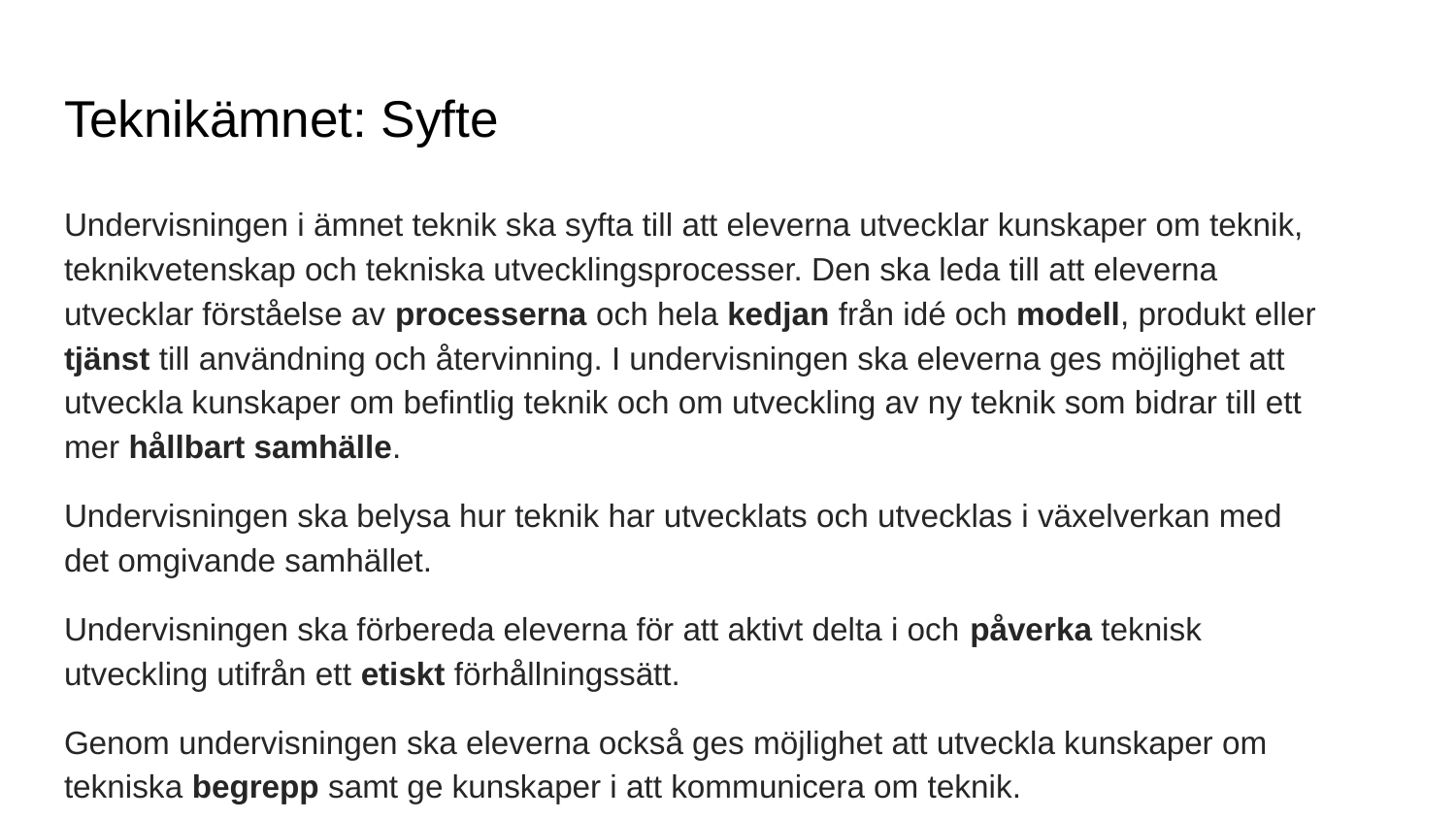

# Teknikämnet: Syfte
Undervisningen i ämnet teknik ska syfta till att eleverna utvecklar kunskaper om teknik, teknikvetenskap och tekniska utvecklingsprocesser. Den ska leda till att eleverna utvecklar förståelse av processerna och hela kedjan från idé och modell, produkt eller tjänst till användning och återvinning. I undervisningen ska eleverna ges möjlighet att utveckla kunskaper om befintlig teknik och om utveckling av ny teknik som bidrar till ett mer hållbart samhälle.
Undervisningen ska belysa hur teknik har utvecklats och utvecklas i växelverkan med det omgivande samhället.
Undervisningen ska förbereda eleverna för att aktivt delta i och påverka teknisk utveckling utifrån ett etiskt förhållningssätt.
Genom undervisningen ska eleverna också ges möjlighet att utveckla kunskaper om tekniska begrepp samt ge kunskaper i att kommunicera om teknik.